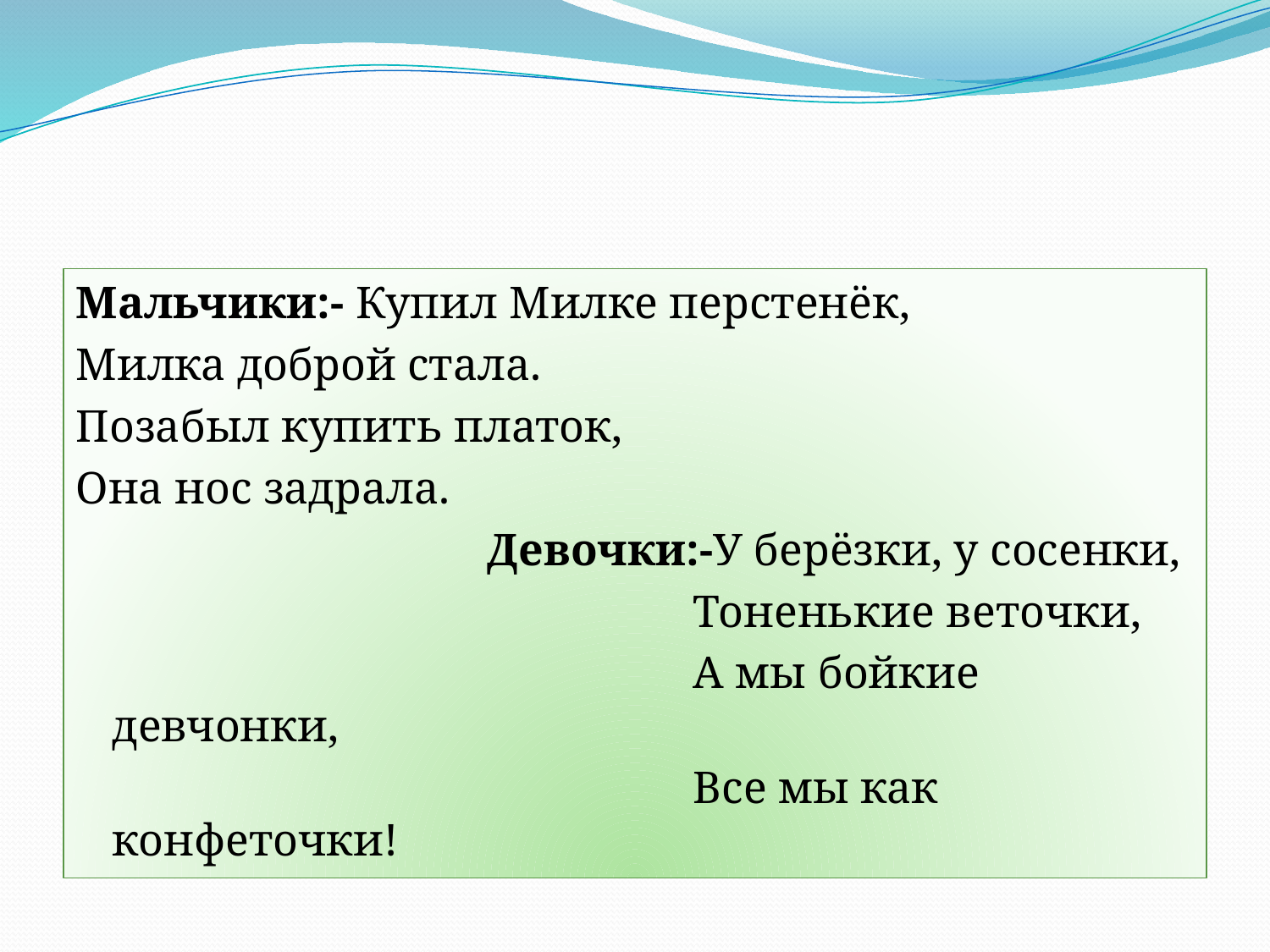

#
Мальчики:- Купил Милке перстенёк,
Милка доброй стала.
Позабыл купить платок,
Она нос задрала.
                                    Девочки:-У берёзки, у сосенки,
                                                      Тоненькие веточки,
                                                      А мы бойкие девчонки,
                                                      Все мы как конфеточки!